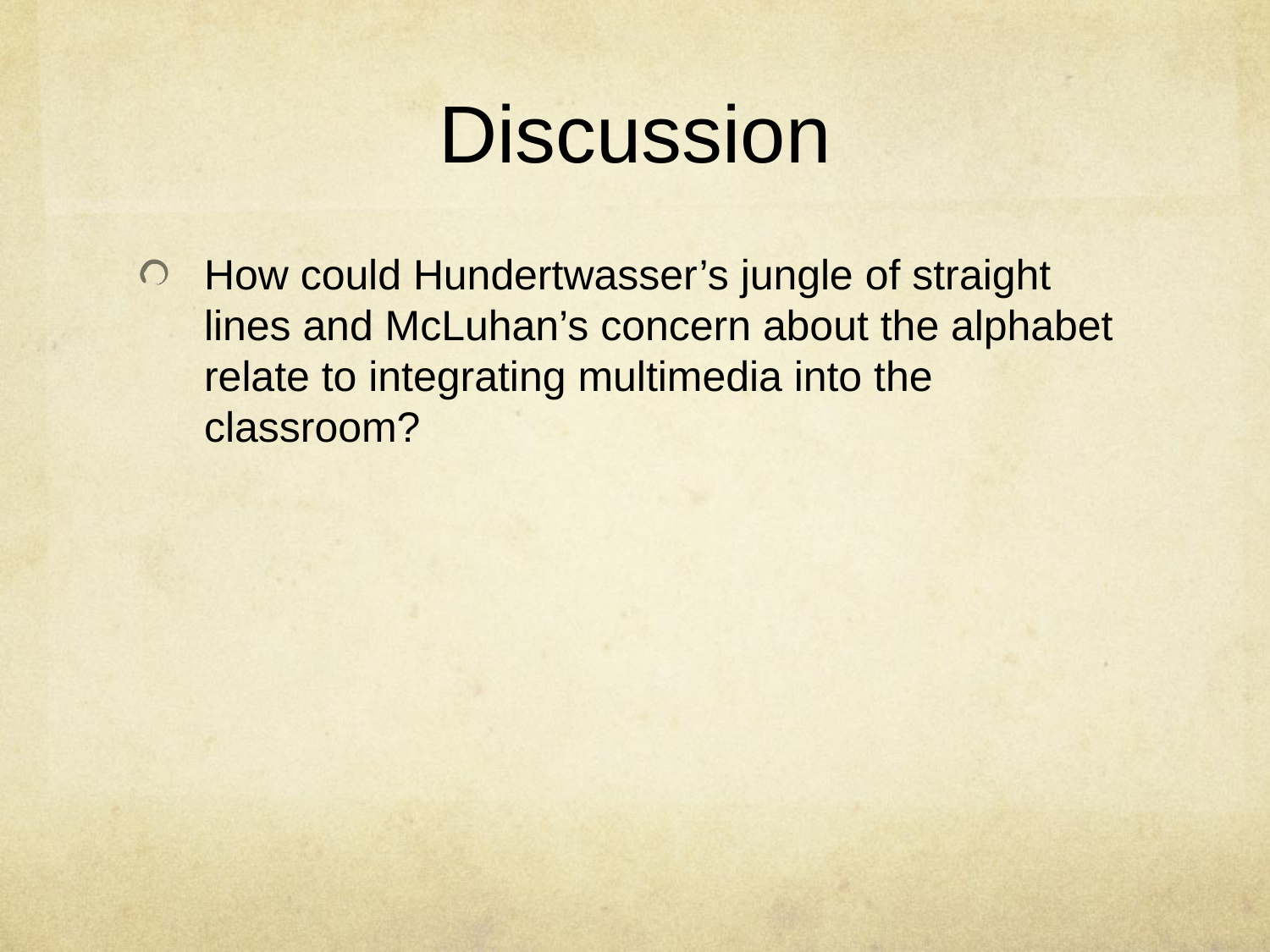

# Discussion
How could Hundertwasser’s jungle of straight lines and McLuhan’s concern about the alphabet relate to integrating multimedia into the classroom?